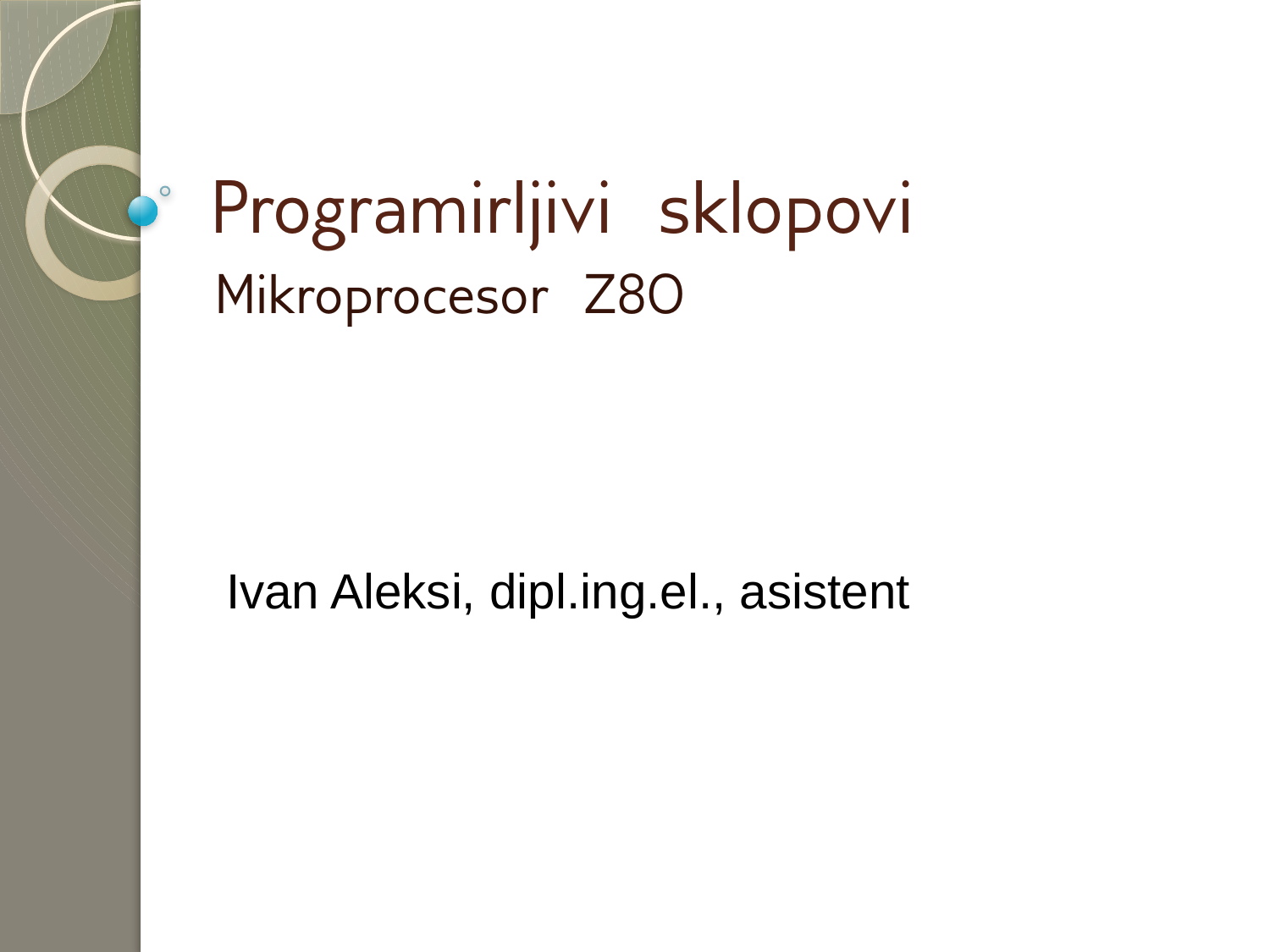

# Programirljivi  sklopovi
Mikroprocesor  Z8O

Ivan Aleksi, dipl.ing.el., asistent